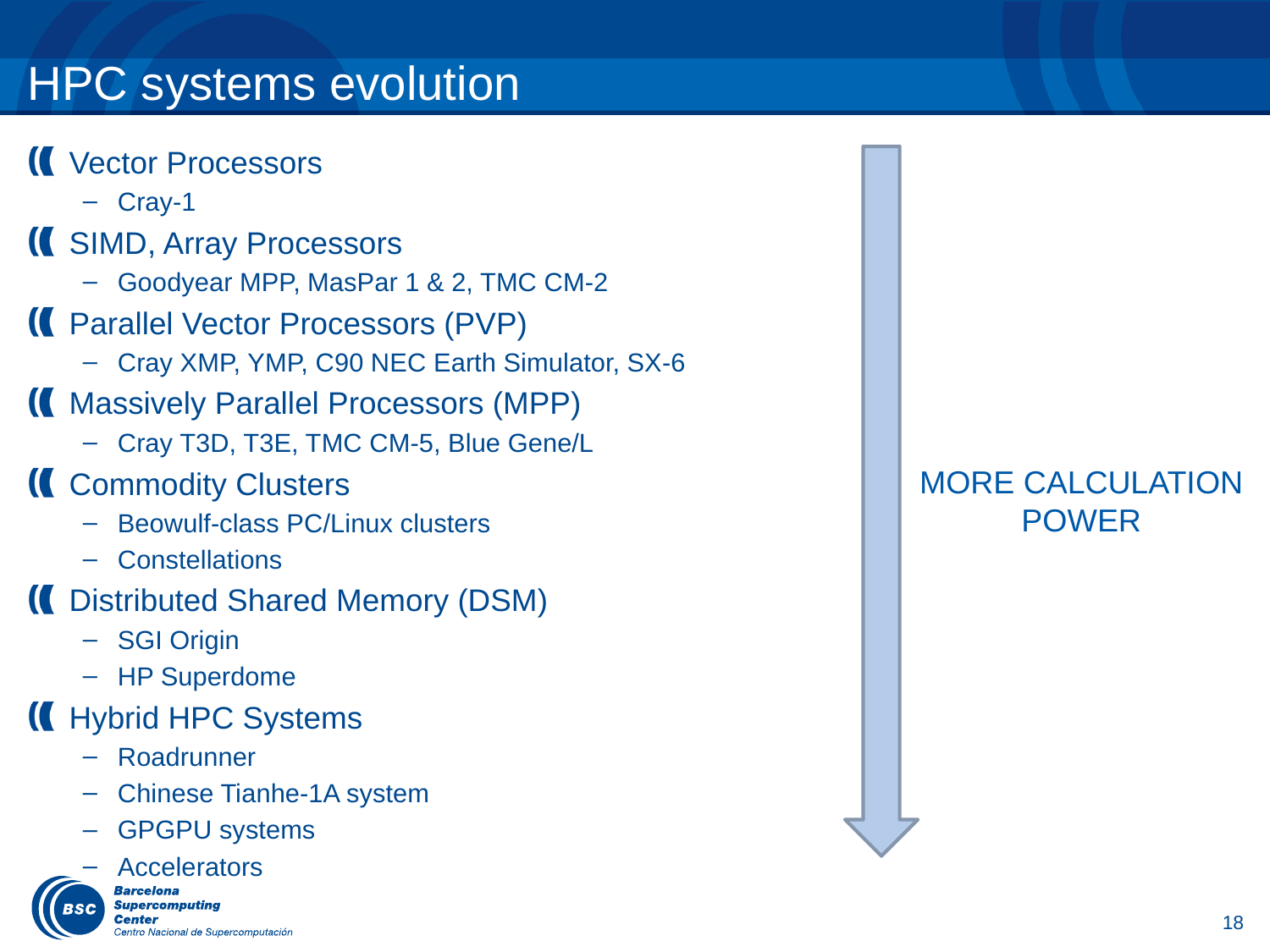

# HPC systems evolution
Vector Processors
Cray-1
SIMD, Array Processors
Goodyear MPP, MasPar 1 & 2, TMC CM-2
Parallel Vector Processors (PVP)
Cray XMP, YMP, C90 NEC Earth Simulator, SX-6
Massively Parallel Processors (MPP)
Cray T3D, T3E, TMC CM-5, Blue Gene/L
Commodity Clusters
Beowulf-class PC/Linux clusters
Constellations
Distributed Shared Memory (DSM)
SGI Origin
HP Superdome
Hybrid HPC Systems
Roadrunner
Chinese Tianhe-1A system
GPGPU systems
Accelerators

MORE CALCULATION
POWER
18